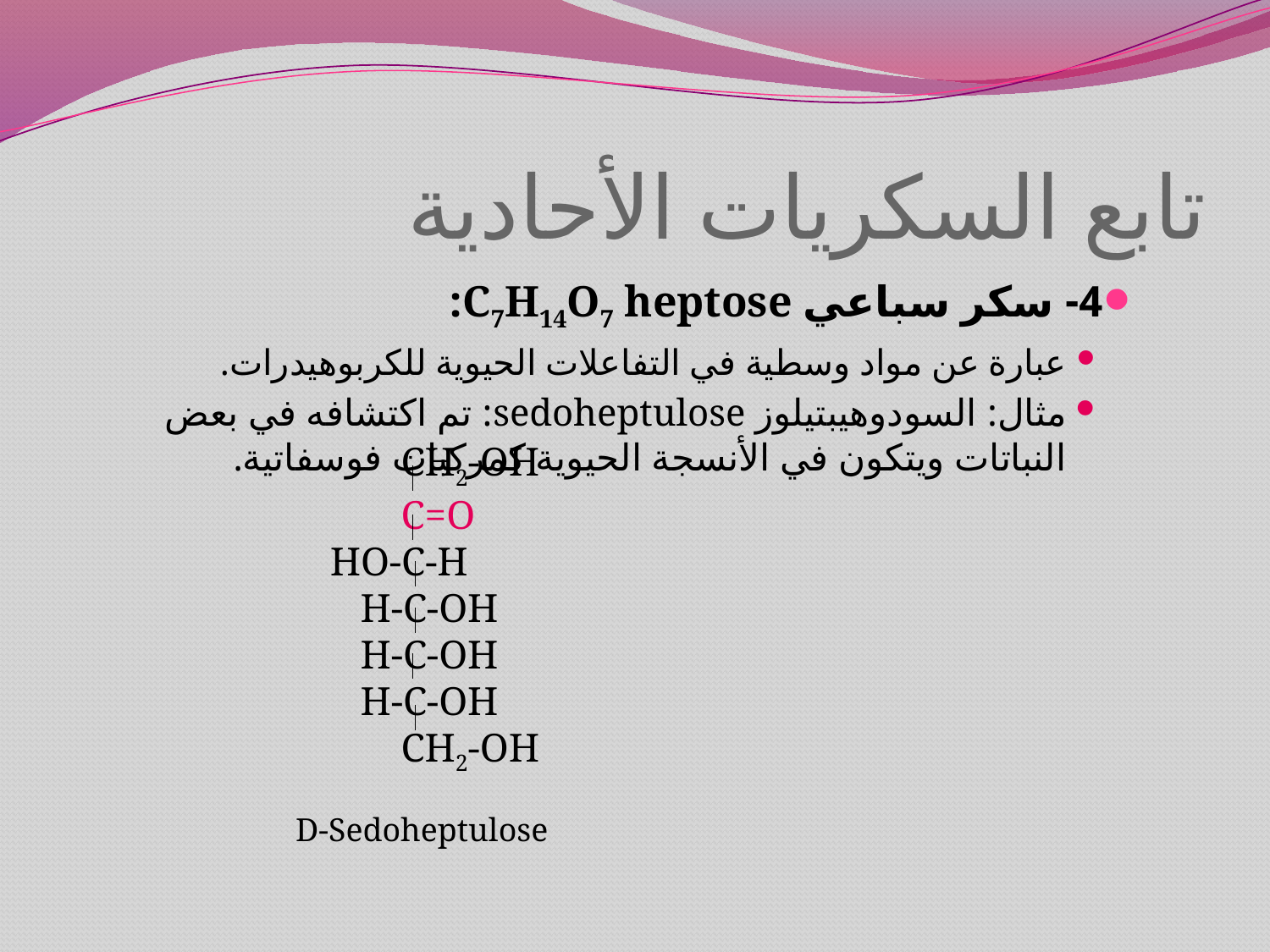

# تابع السكريات الأحادية
4- سكر سباعي C7H14O7 heptose:
عبارة عن مواد وسطية في التفاعلات الحيوية للكربوهيدرات.
مثال: السودوهيبتيلوز sedoheptulose: تم اكتشافه في بعض النباتات ويتكون في الأنسجة الحيوية كمركبات فوسفاتية.
       CH2-OH
       C=O
HO-C-H
   H-C-OH
   H-C-OH
   H-C-OH
       CH2-OH
D-Sedoheptulose